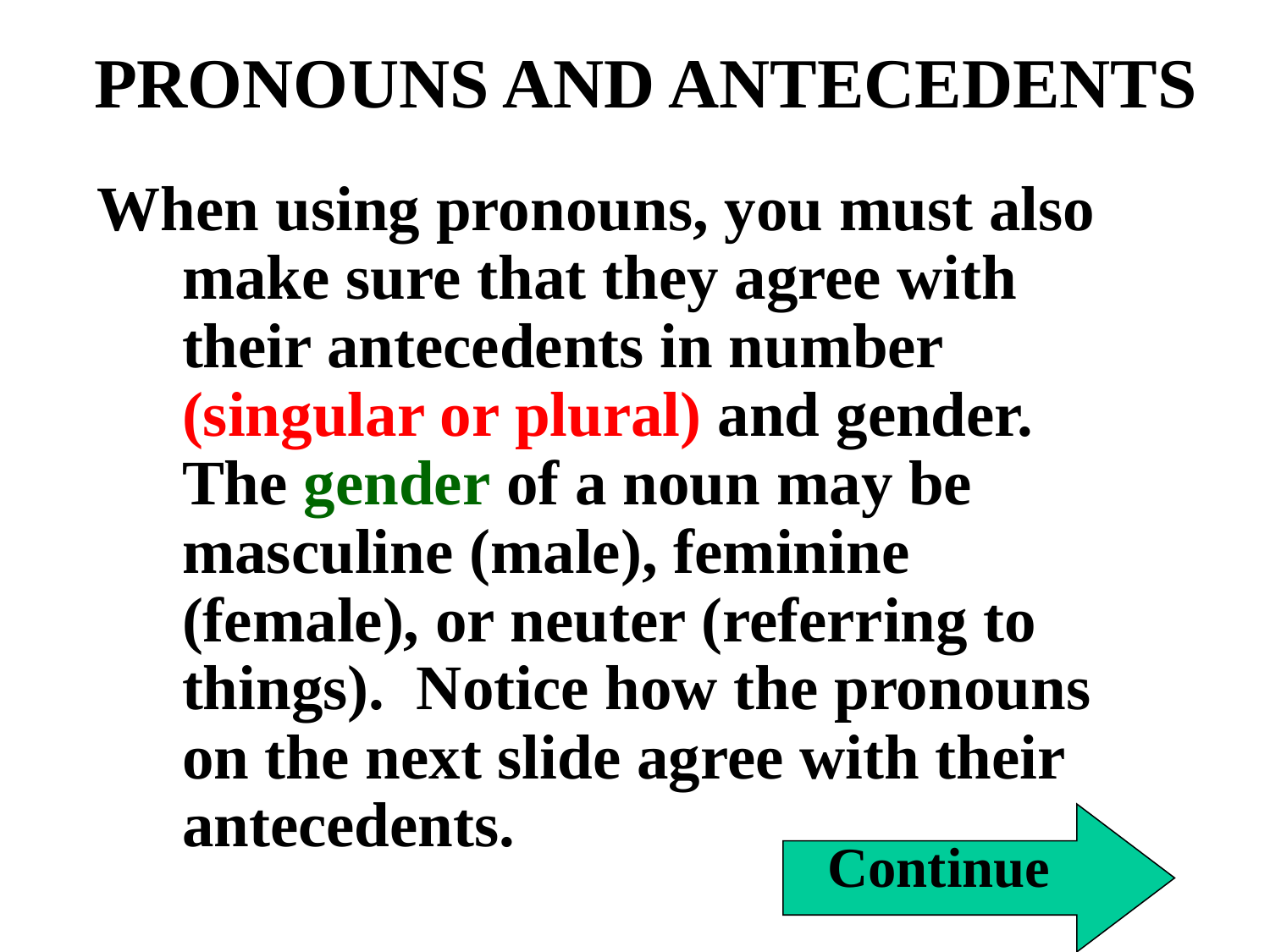

# PRONOUNS AND ANTECEDENTS
When using pronouns, you must also make sure that they agree with their antecedents in number (singular or plural) and gender.  The gender of a noun may be masculine (male), feminine (female), or neuter (referring to things).  Notice how the pronouns on the next slide agree with their antecedents.

Continue